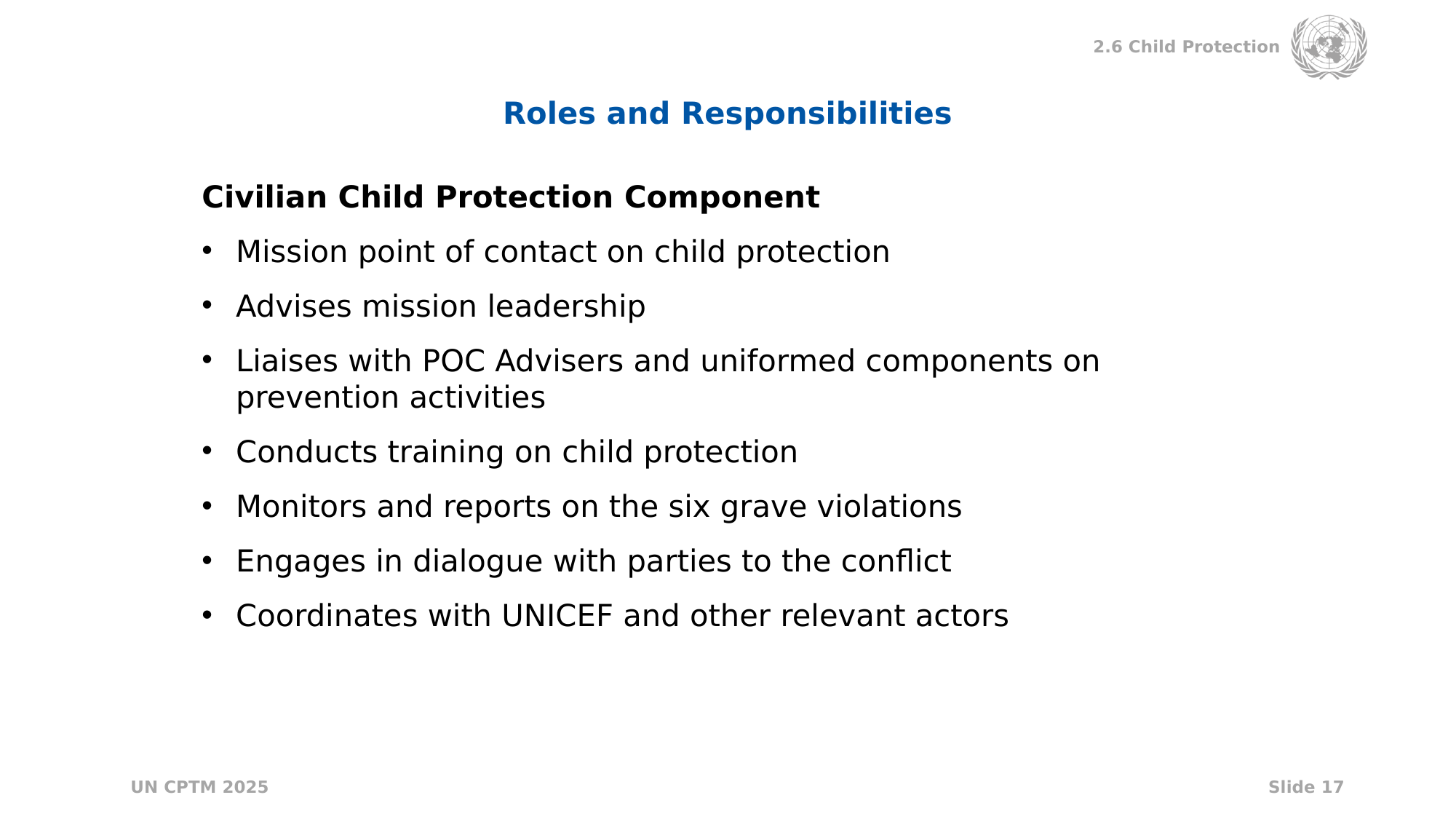

Roles and Responsibilities
Civilian Child Protection Component
Mission point of contact on child protection
Advises mission leadership
Liaises with POC Advisers and uniformed components on prevention activities
Conducts training on child protection
Monitors and reports on the six grave violations
Engages in dialogue with parties to the conflict
Coordinates with UNICEF and other relevant actors